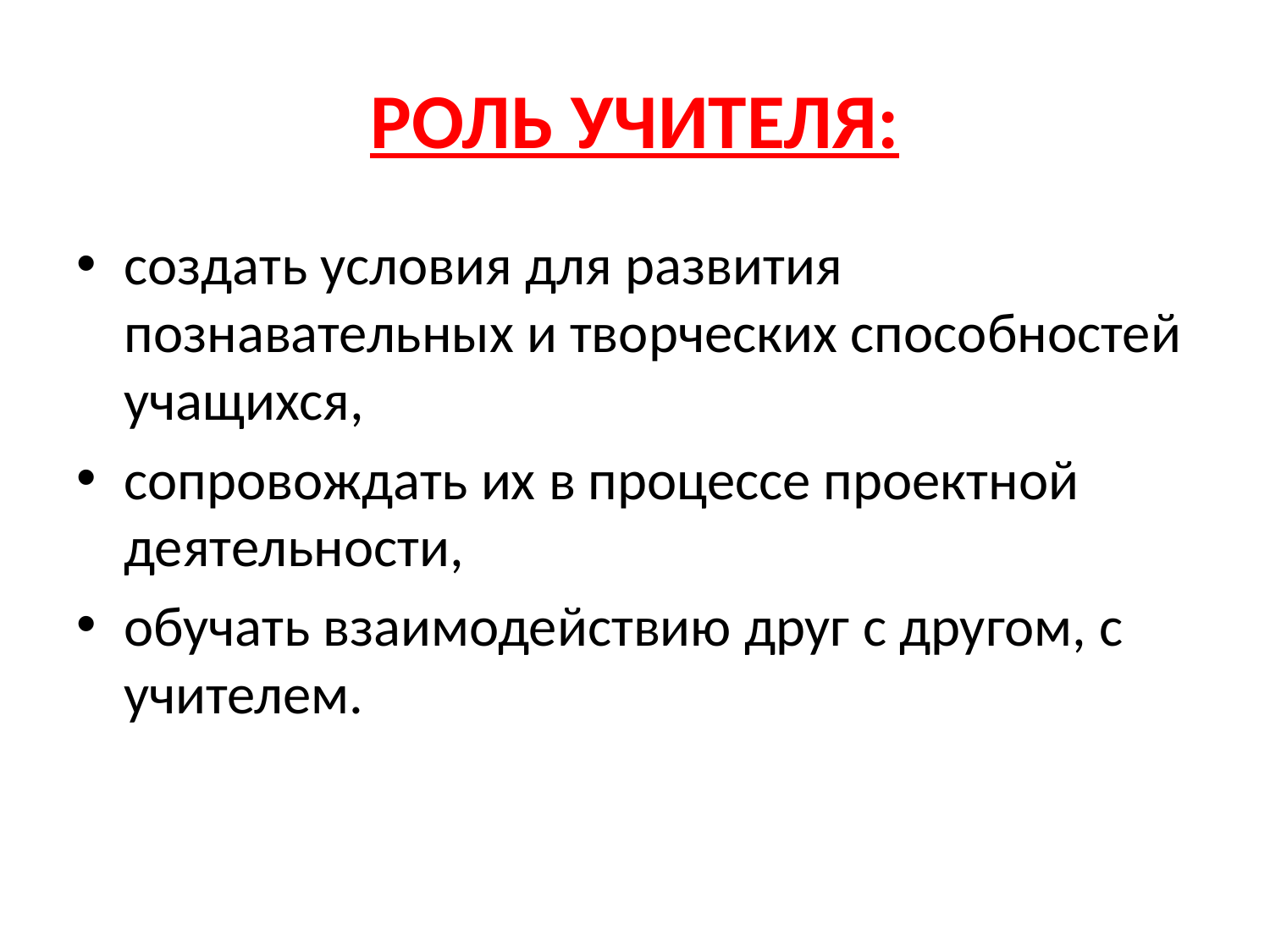

# РОЛЬ УЧИТЕЛЯ:
создать условия для развития познавательных и творческих способностей учащихся,
сопровождать их в процессе проектной деятельности,
обучать взаимодействию друг с другом, с учителем.